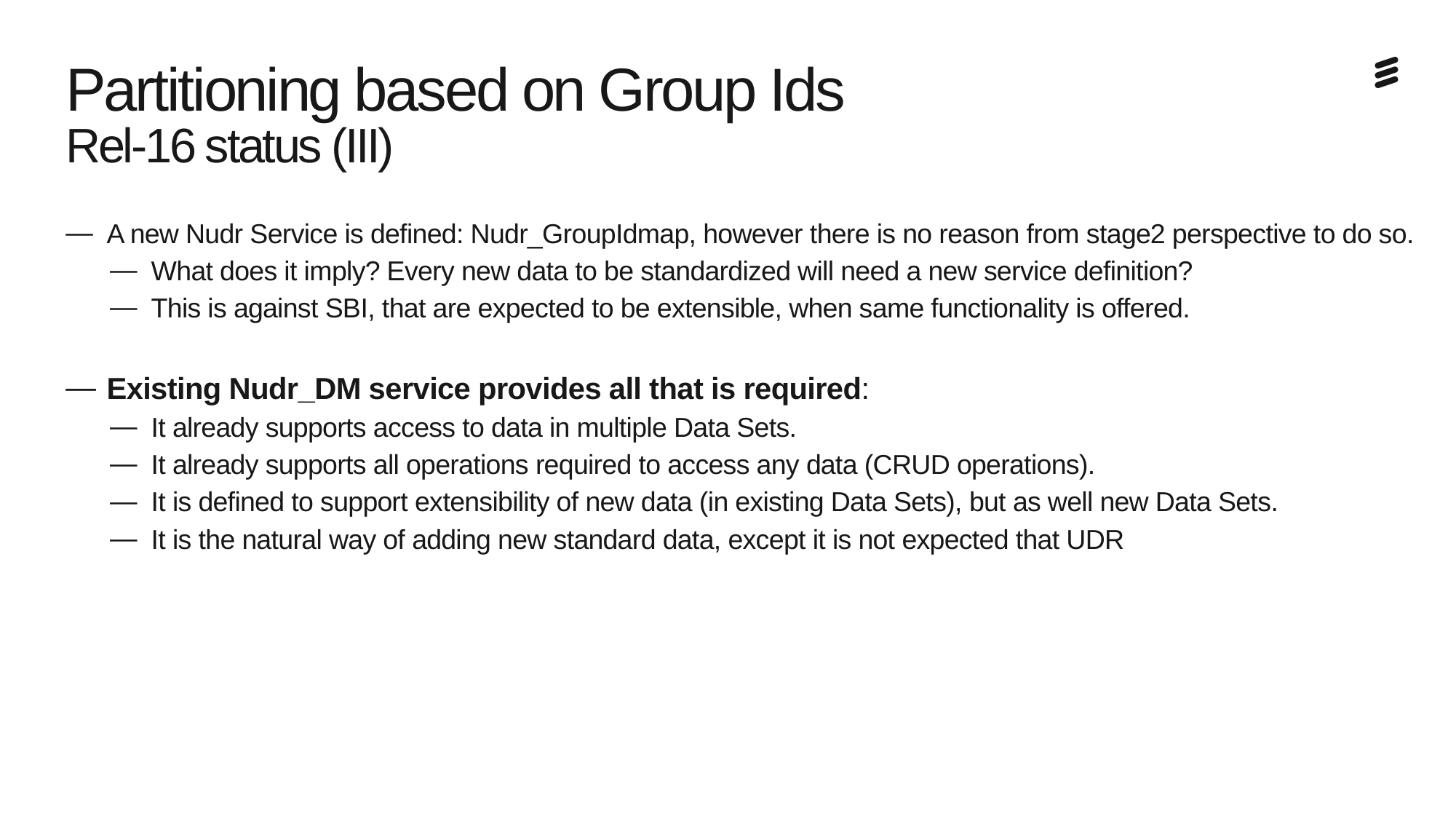

# Partitioning based on Group Ids Rel-16 status (III)
A new Nudr Service is defined: Nudr_GroupIdmap, however there is no reason from stage2 perspective to do so.
What does it imply? Every new data to be standardized will need a new service definition?
This is against SBI, that are expected to be extensible, when same functionality is offered.

Existing Nudr_DM service provides all that is required:
It already supports access to data in multiple Data Sets.
It already supports all operations required to access any data (CRUD operations).
It is defined to support extensibility of new data (in existing Data Sets), but as well new Data Sets.
It is the natural way of adding new standard data, except it is not expected that UDR